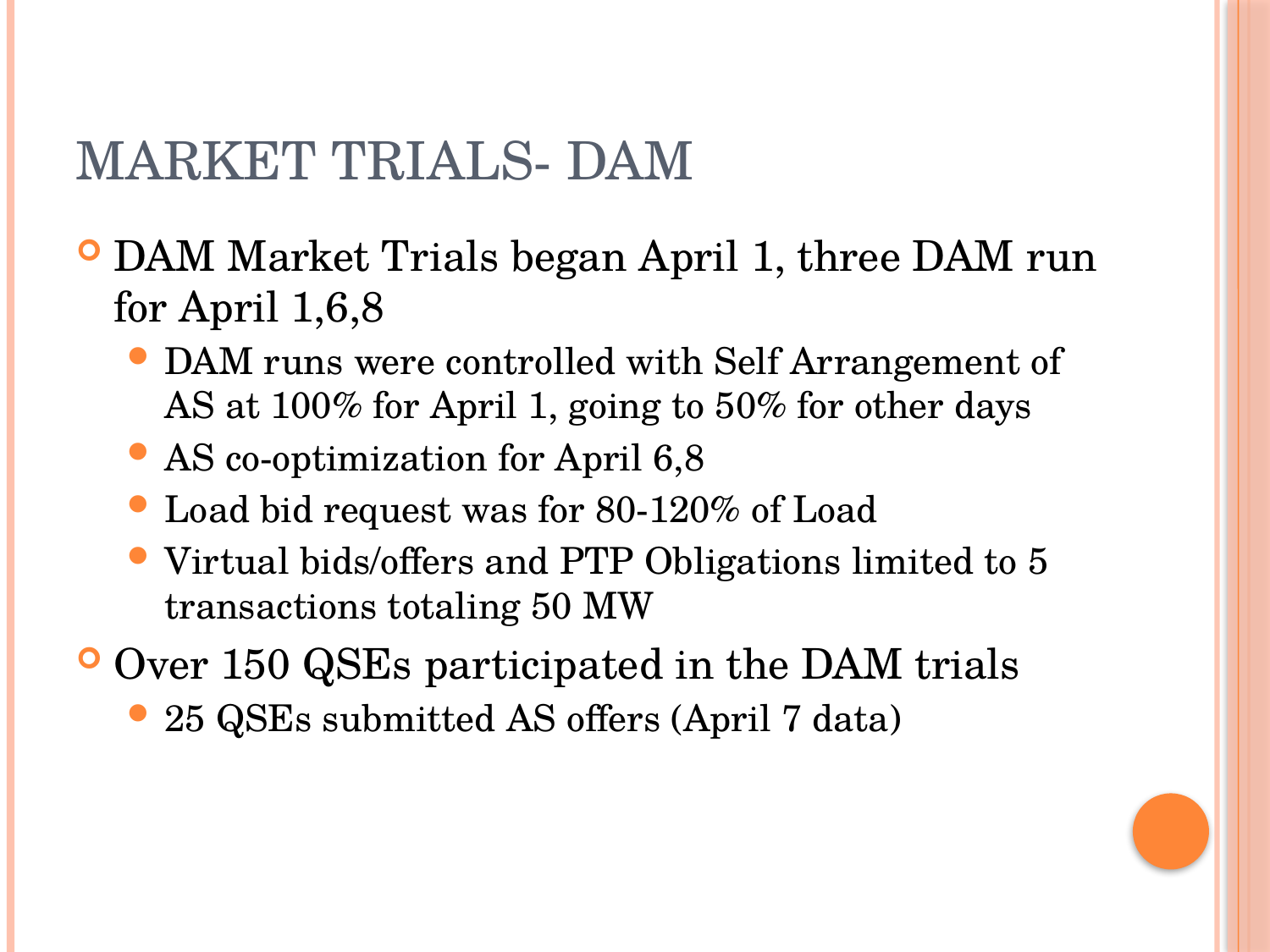

# Market Trials- DAM
DAM Market Trials began April 1, three DAM run for April 1,6,8
DAM runs were controlled with Self Arrangement of AS at 100% for April 1, going to 50% for other days
AS co-optimization for April 6,8
Load bid request was for 80-120% of Load
Virtual bids/offers and PTP Obligations limited to 5 transactions totaling 50 MW
Over 150 QSEs participated in the DAM trials
25 QSEs submitted AS offers (April 7 data)